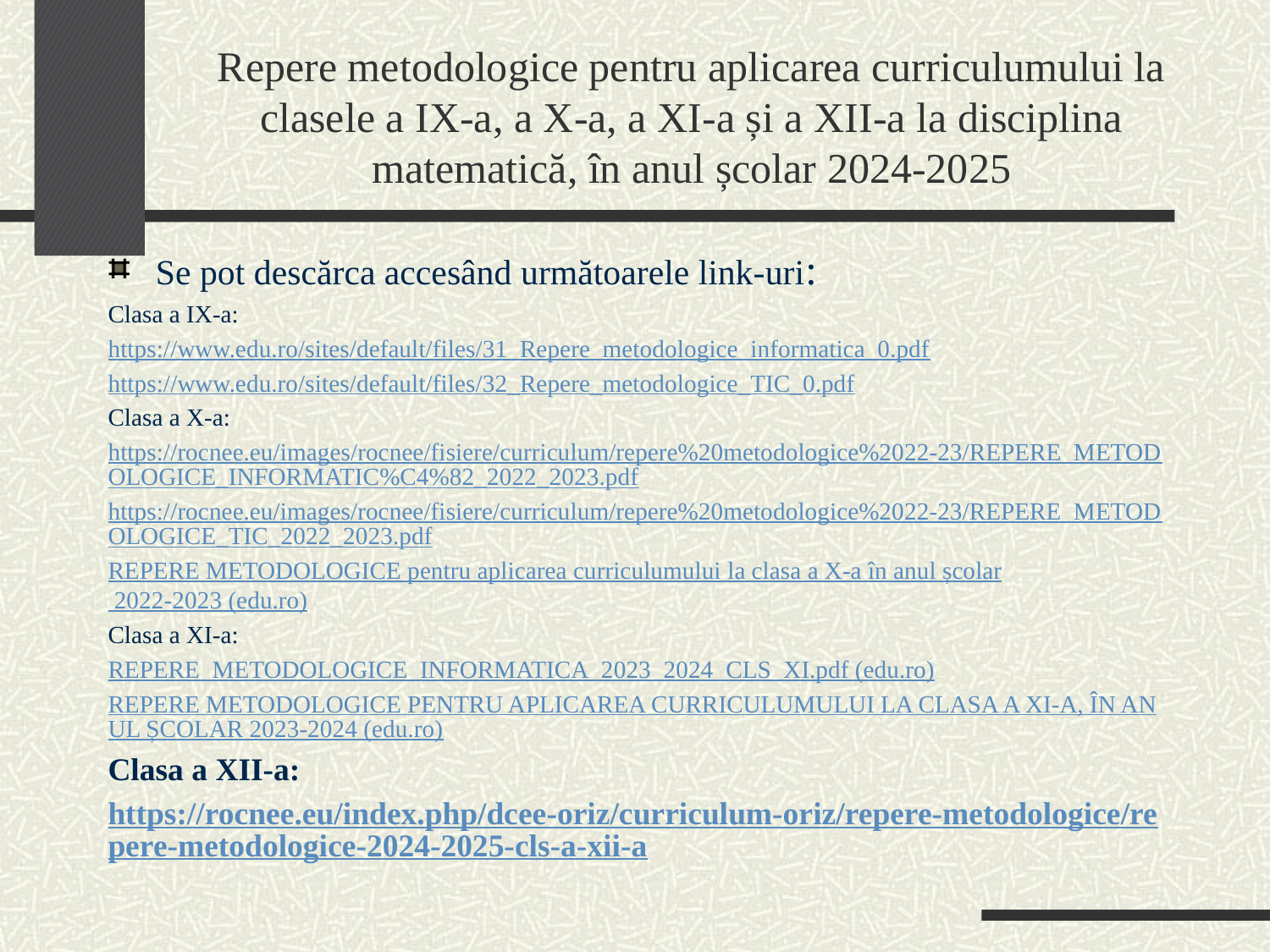

# Repere metodologice pentru aplicarea curriculumului la clasele a IX-a, a X-a, a XI-a și a XII-a la disciplina matematică, în anul școlar 2024-2025
Se pot descărca accesând următoarele link-uri:
Clasa a IX-a:
https://www.edu.ro/sites/default/files/31_Repere_metodologice_informatica_0.pdf
https://www.edu.ro/sites/default/files/32_Repere_metodologice_TIC_0.pdf
Clasa a X-a:
https://rocnee.eu/images/rocnee/fisiere/curriculum/repere%20metodologice%2022-23/REPERE_METODOLOGICE_INFORMATIC%C4%82_2022_2023.pdf
https://rocnee.eu/images/rocnee/fisiere/curriculum/repere%20metodologice%2022-23/REPERE_METODOLOGICE_TIC_2022_2023.pdf
REPERE METODOLOGICE pentru aplicarea curriculumului la clasa a X-a în anul școlar 2022-2023 (edu.ro)
Clasa a XI-a:
REPERE_METODOLOGICE_INFORMATICA_2023_2024_CLS_XI.pdf (edu.ro)
REPERE METODOLOGICE PENTRU APLICAREA CURRICULUMULUI LA CLASA A XI-A, ÎN ANUL ȘCOLAR 2023-2024 (edu.ro)
Clasa a XII-a:
https://rocnee.eu/index.php/dcee-oriz/curriculum-oriz/repere-metodologice/repere-metodologice-2024-2025-cls-a-xii-a